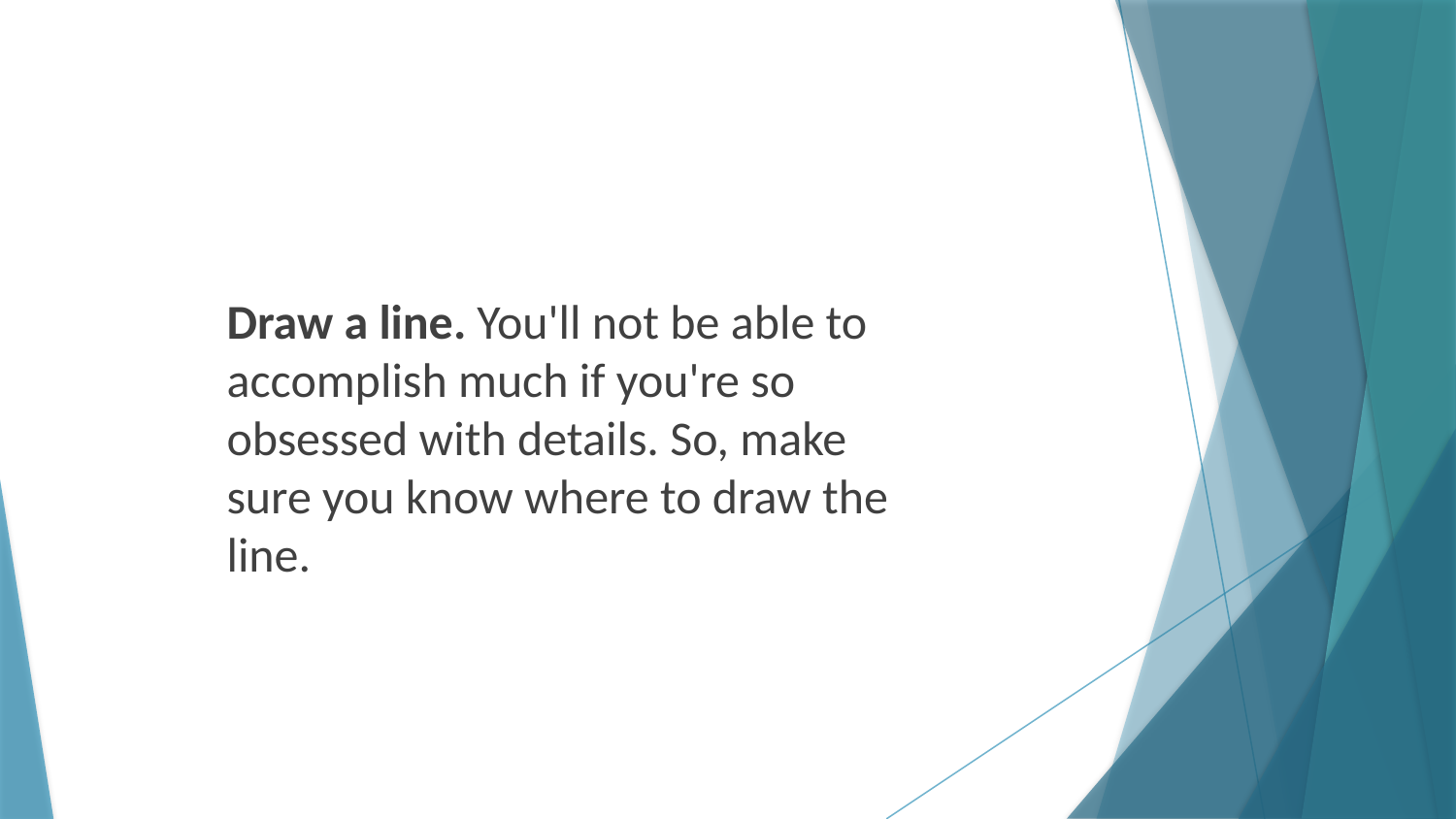

Draw a line. You'll not be able to accomplish much if you're so obsessed with details. So, make sure you know where to draw the line.